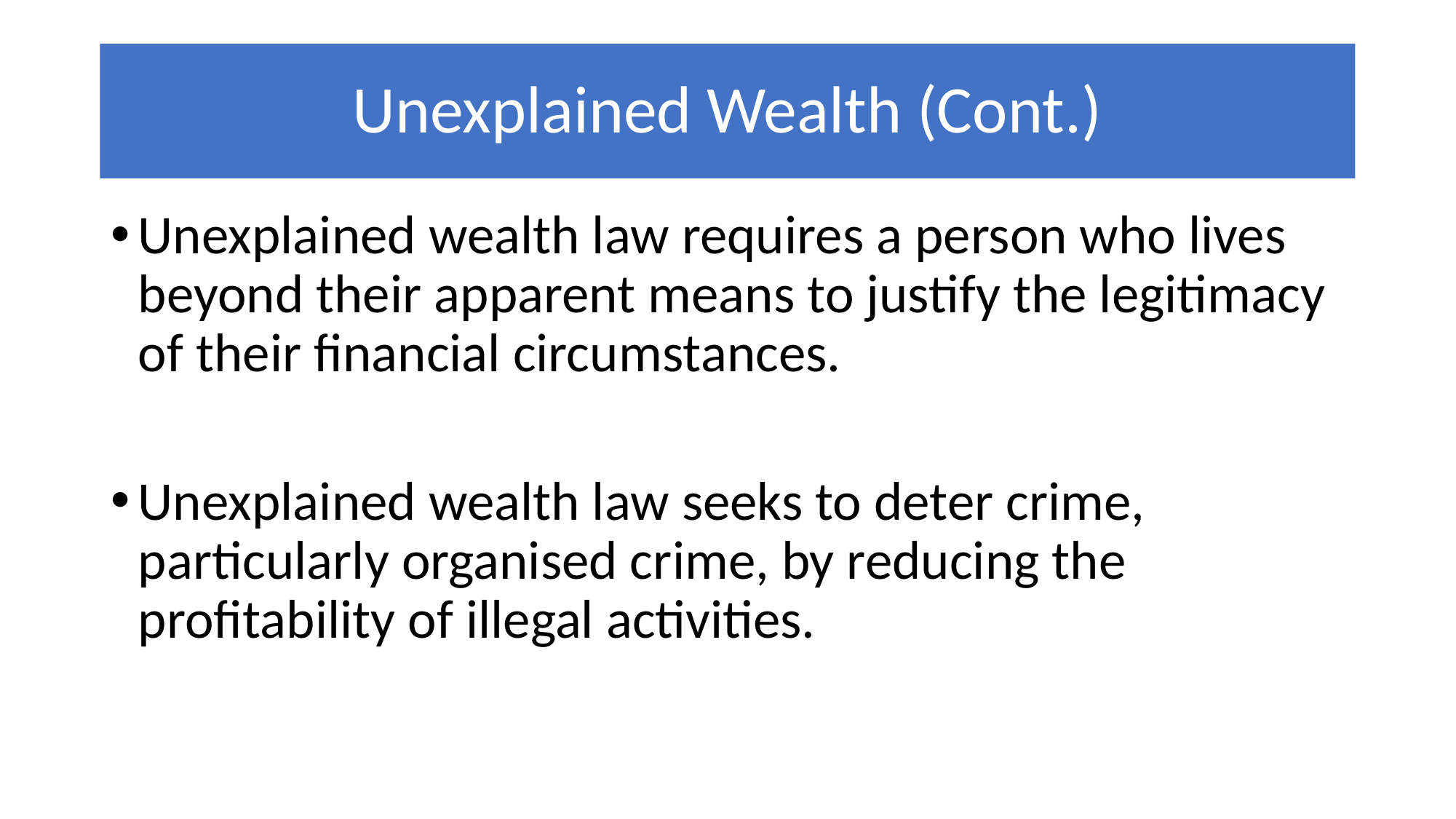

# Unexplained Wealth (Cont.)
Unexplained wealth law requires a person who lives beyond their apparent means to justify the legitimacy of their financial circumstances.

Unexplained wealth law seeks to deter crime, particularly organised crime, by reducing the profitability of illegal activities.